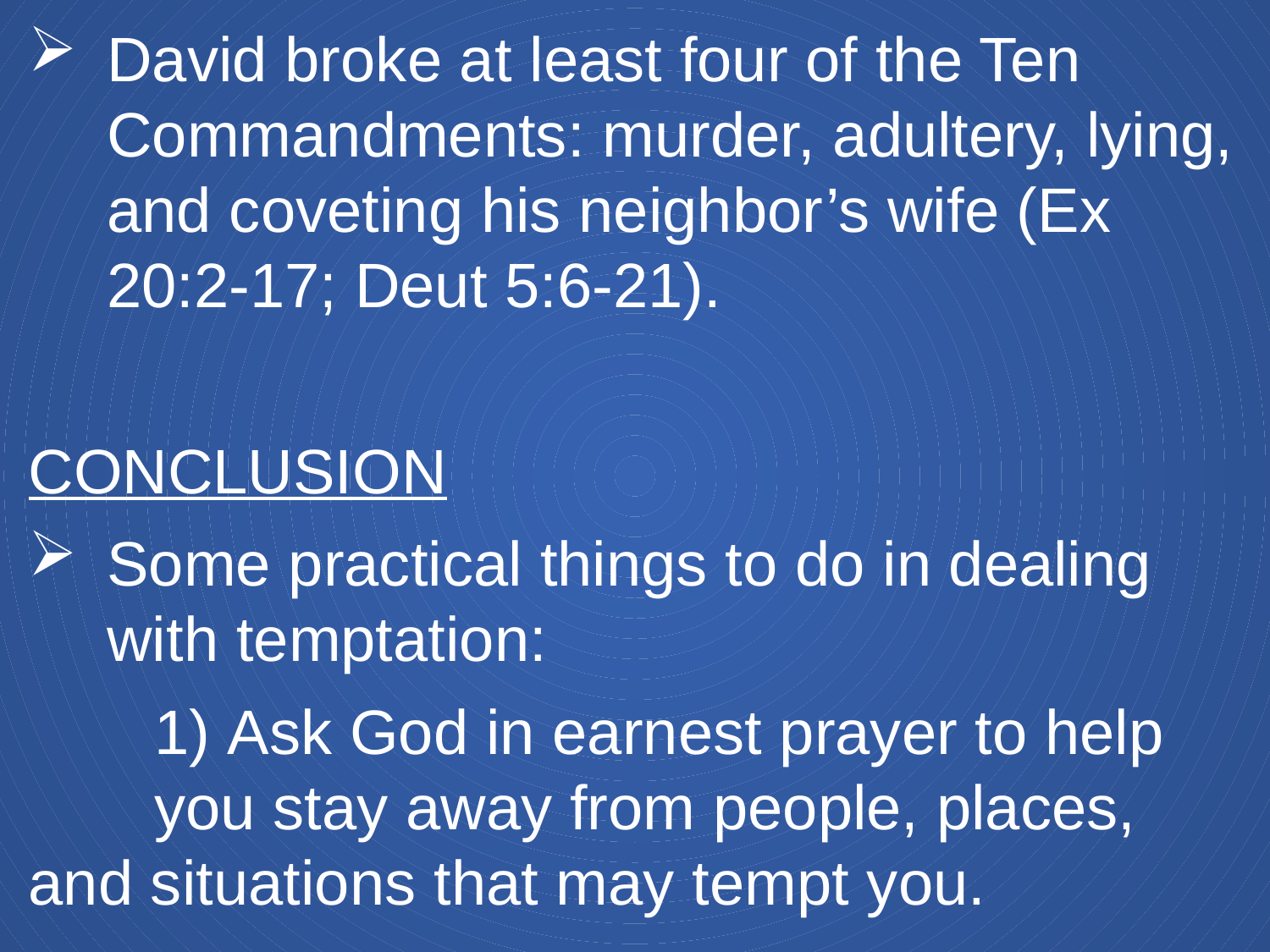

David broke at least four of the Ten Commandments: murder, adultery, lying, and coveting his neighbor’s wife (Ex 20:2-17; Deut 5:6-21).

CONCLUSION
Some practical things to do in dealing with temptation:
	1) Ask God in earnest prayer to help 					you stay away from people, places, 				and situations that may tempt you.